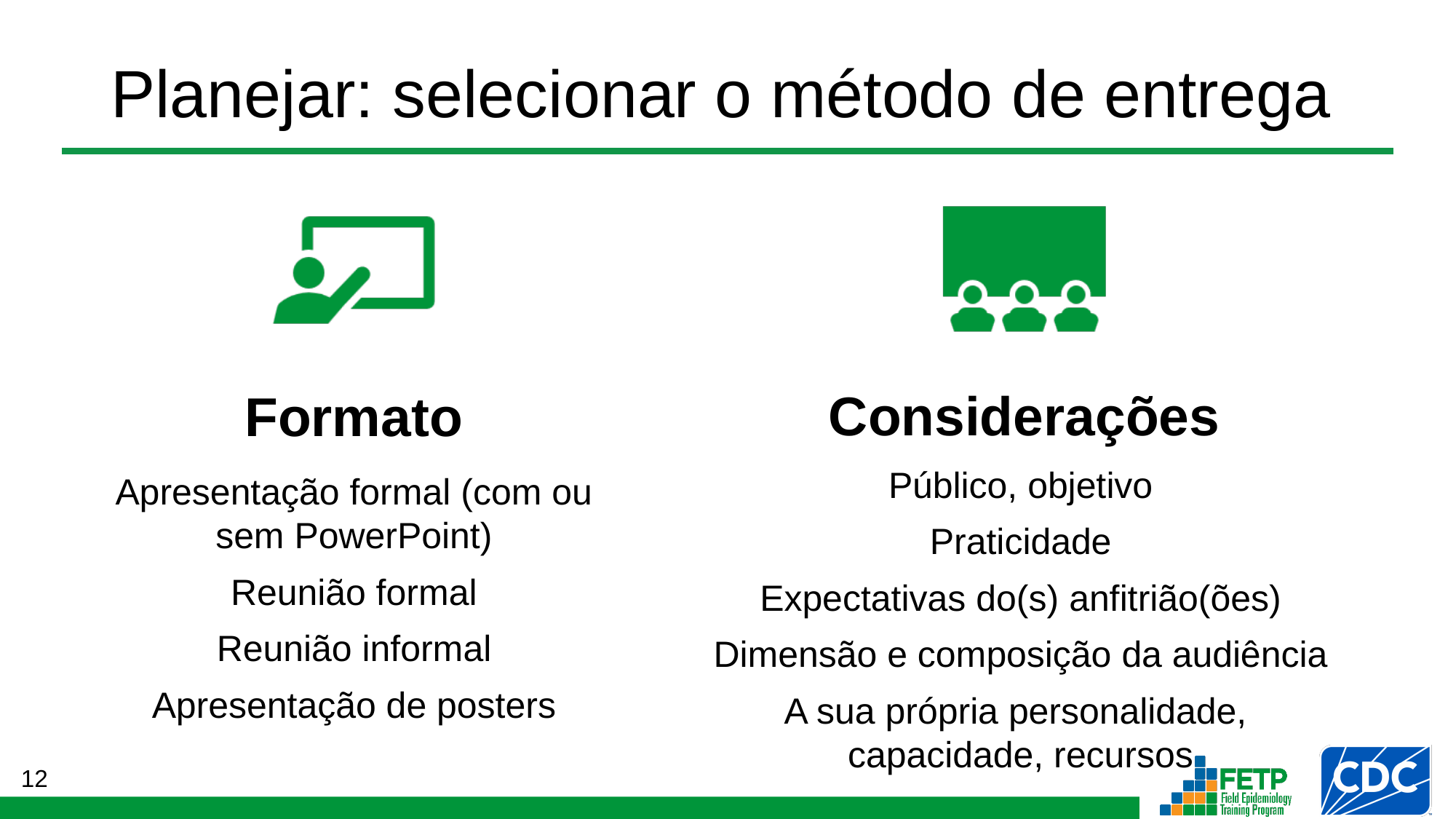

# Planejar: selecionar o método de entrega
Formato
Apresentação formal (com ou sem PowerPoint)
Reunião formal
Reunião informal
Apresentação de posters
Considerações
Público, objetivo
Praticidade
Expectativas do(s) anfitrião(ões)
Dimensão e composição da audiência
A sua própria personalidade,
capacidade, recursos